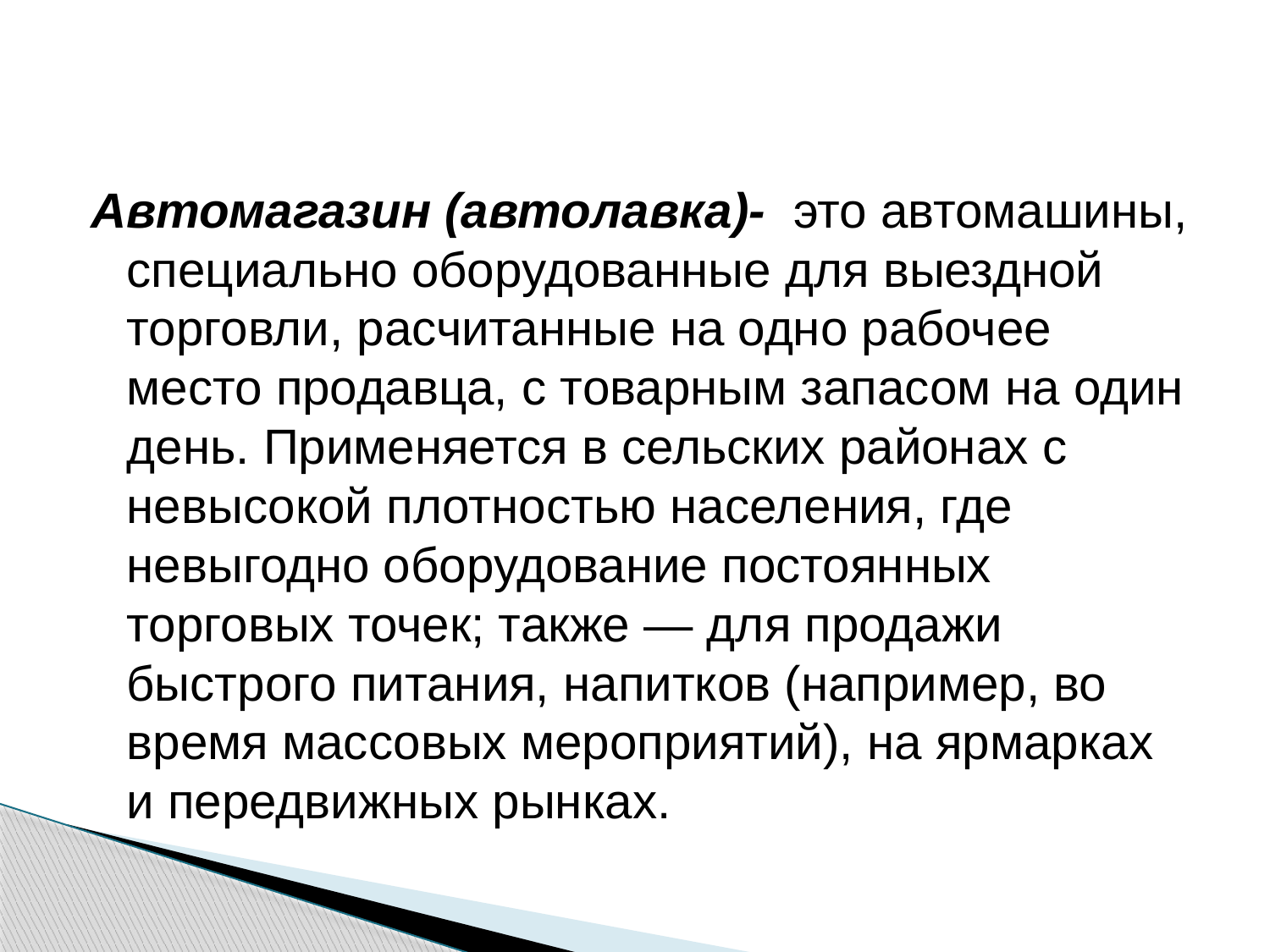

Автомагазин (автолавка)-  это автомашины, специально оборудованные для выездной торговли, расчитанные на одно рабочее место продавца, с товарным запасом на один день. Применяется в сельских районах с невысокой плотностью населения, где невыгодно оборудование постоянных торговых точек; также — для продажи быстрого питания, напитков (например, во время массовых мероприятий), на ярмарках и передвижных рынках.